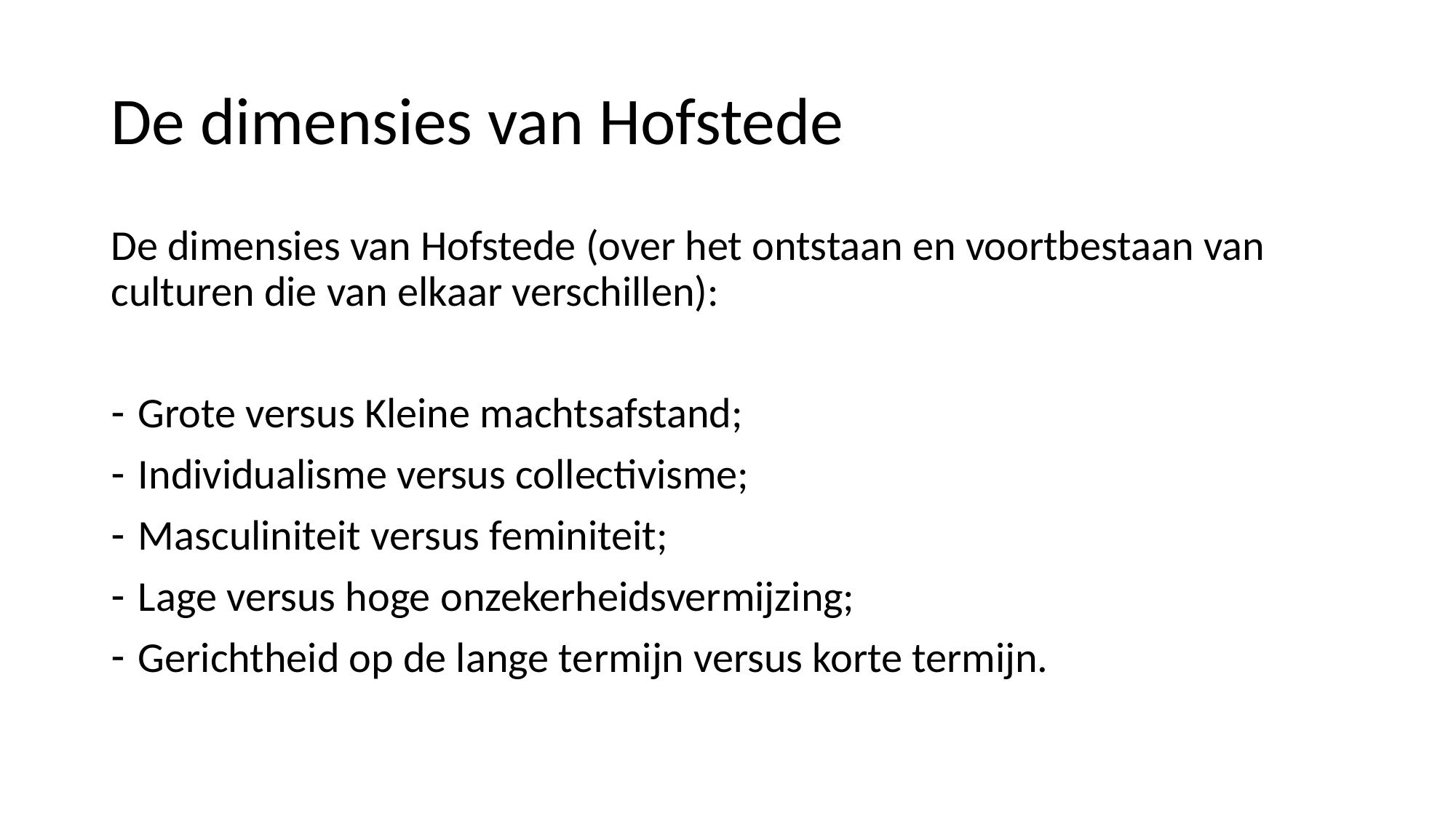

# De dimensies van Hofstede
De dimensies van Hofstede (over het ontstaan en voortbestaan van culturen die van elkaar verschillen):

Grote versus Kleine machtsafstand;
Individualisme versus collectivisme;
Masculiniteit versus feminiteit;
Lage versus hoge onzekerheidsvermijzing;
Gerichtheid op de lange termijn versus korte termijn.